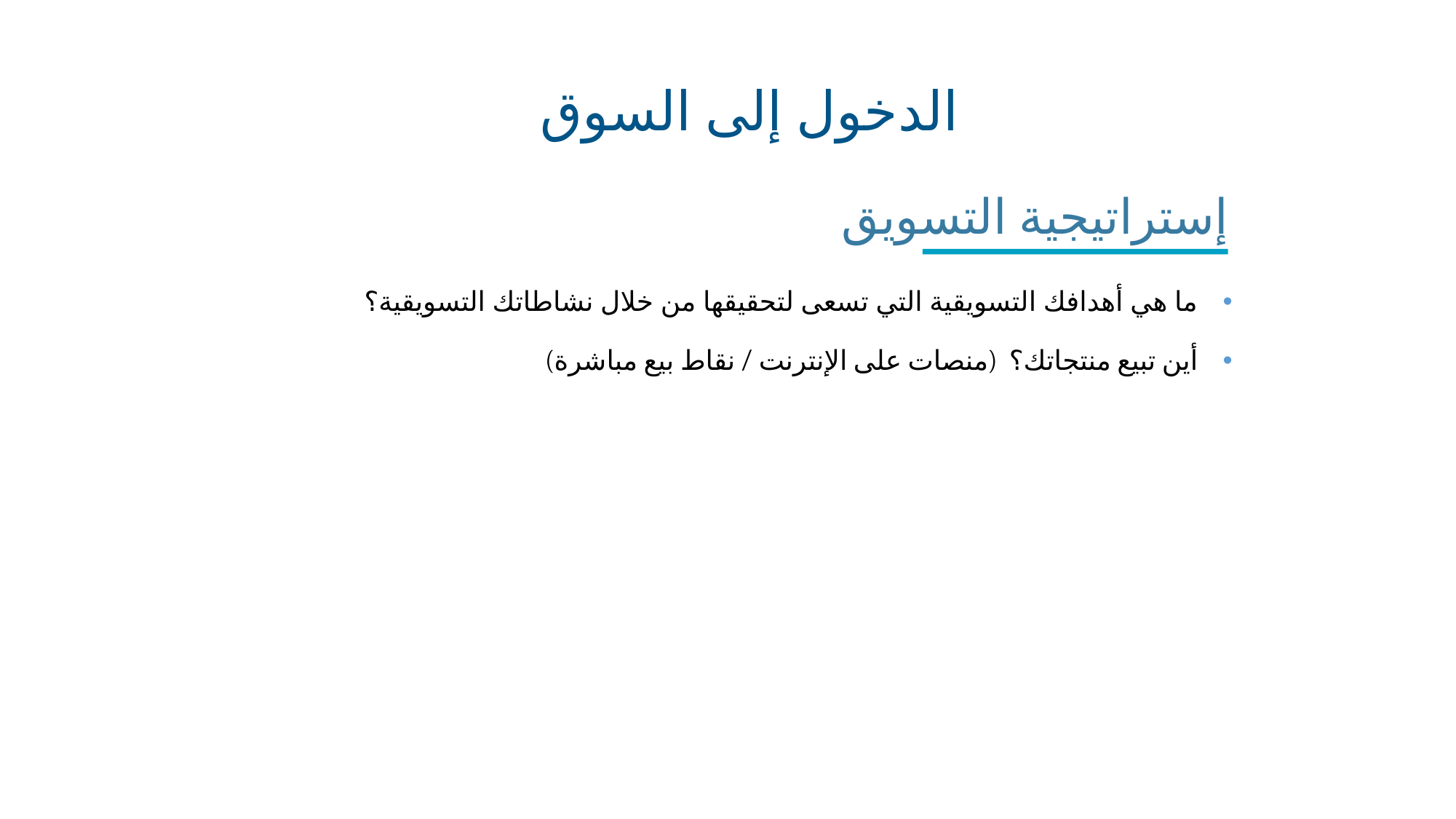

الدخول إلى السوق
إستراتيجية التسويق

ما هي أهدافك التسويقية التي تسعى لتحقيقها من خلال نشاطاتك التسويقية؟

أين تبيع منتجاتك؟  (منصات على الإنترنت / نقاط بيع مباشرة)